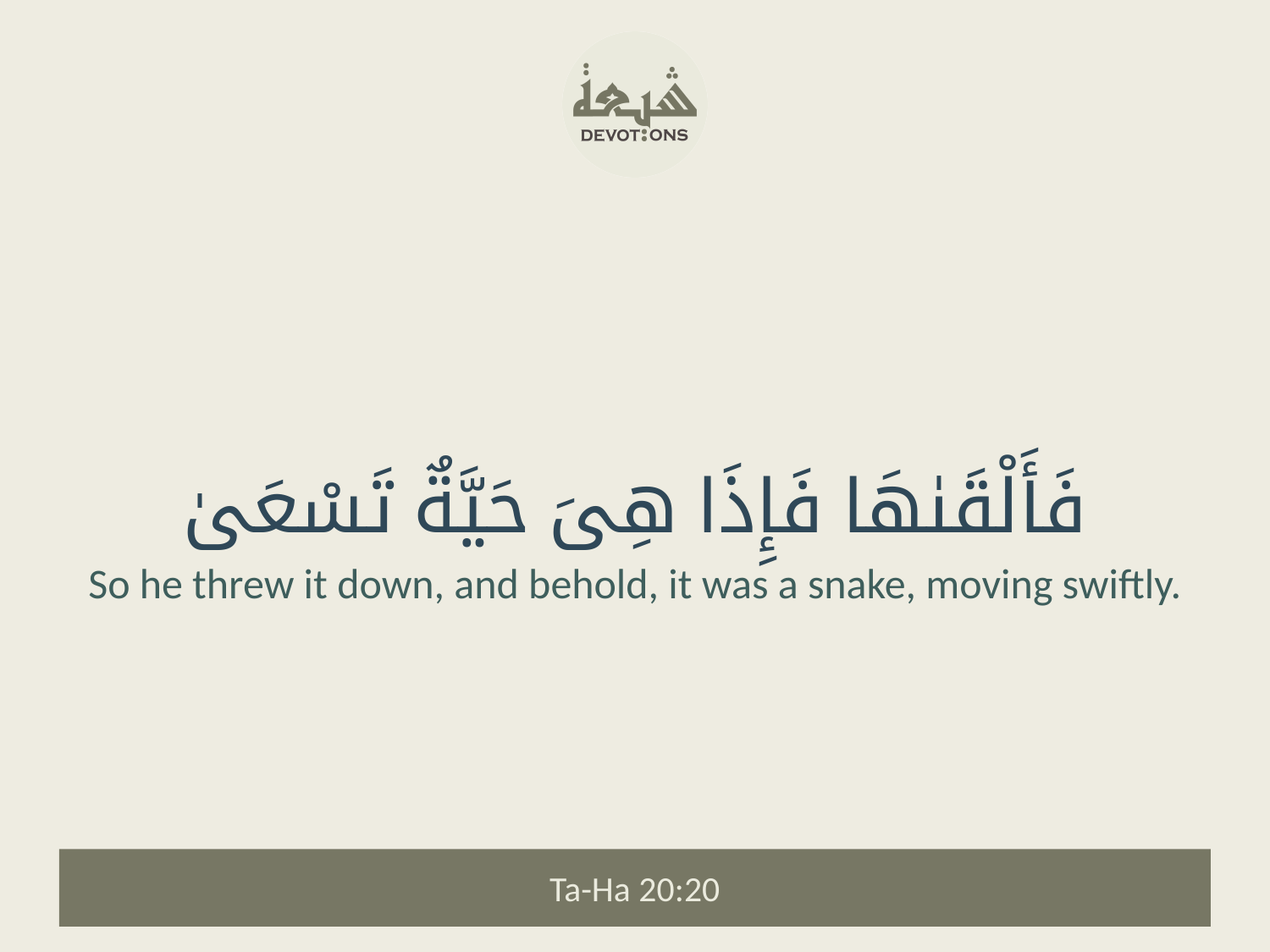

فَأَلْقَىٰهَا فَإِذَا هِىَ حَيَّةٌ تَسْعَىٰ
So he threw it down, and behold, it was a snake, moving swiftly.
Ta-Ha 20:20